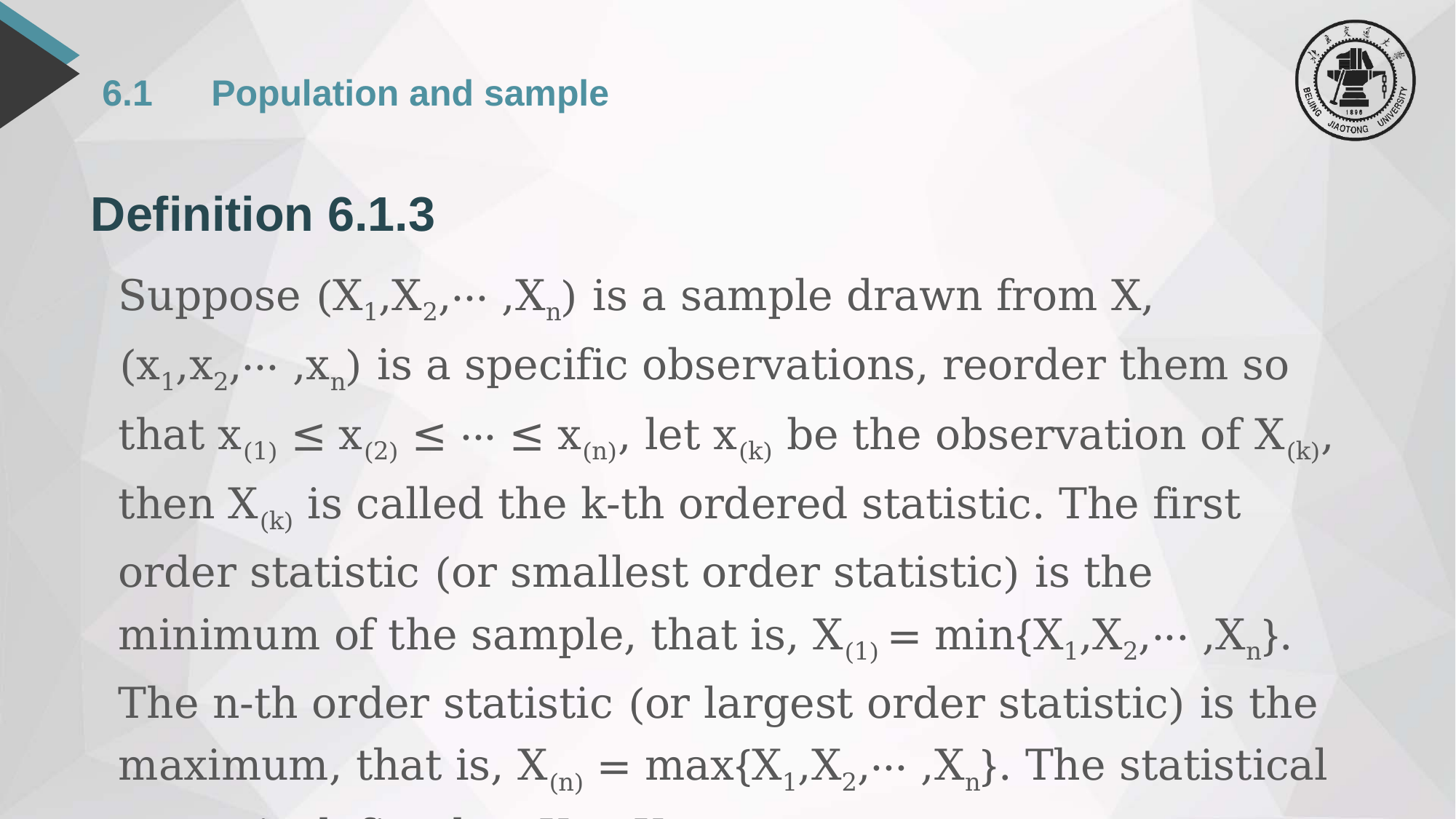

# 6.1	Population and sample
Definition 6.1.3
Suppose (X1,X2,··· ,Xn) is a sample drawn from X, (x1,x2,··· ,xn) is a specific observations, reorder them so that x(1) ≤ x(2) ≤ ··· ≤ x(n), let x(k) be the observation of X(k), then X(k) is called the k-th ordered statistic. The first order statistic (or smallest order statistic) is the minimum of the sample, that is, X(1) = min{X1,X2,··· ,Xn}. The n-th order statistic (or largest order statistic) is the maximum, that is, X(n) = max{X1,X2,··· ,Xn}. The statistical range is defined as X(n)- X(1).